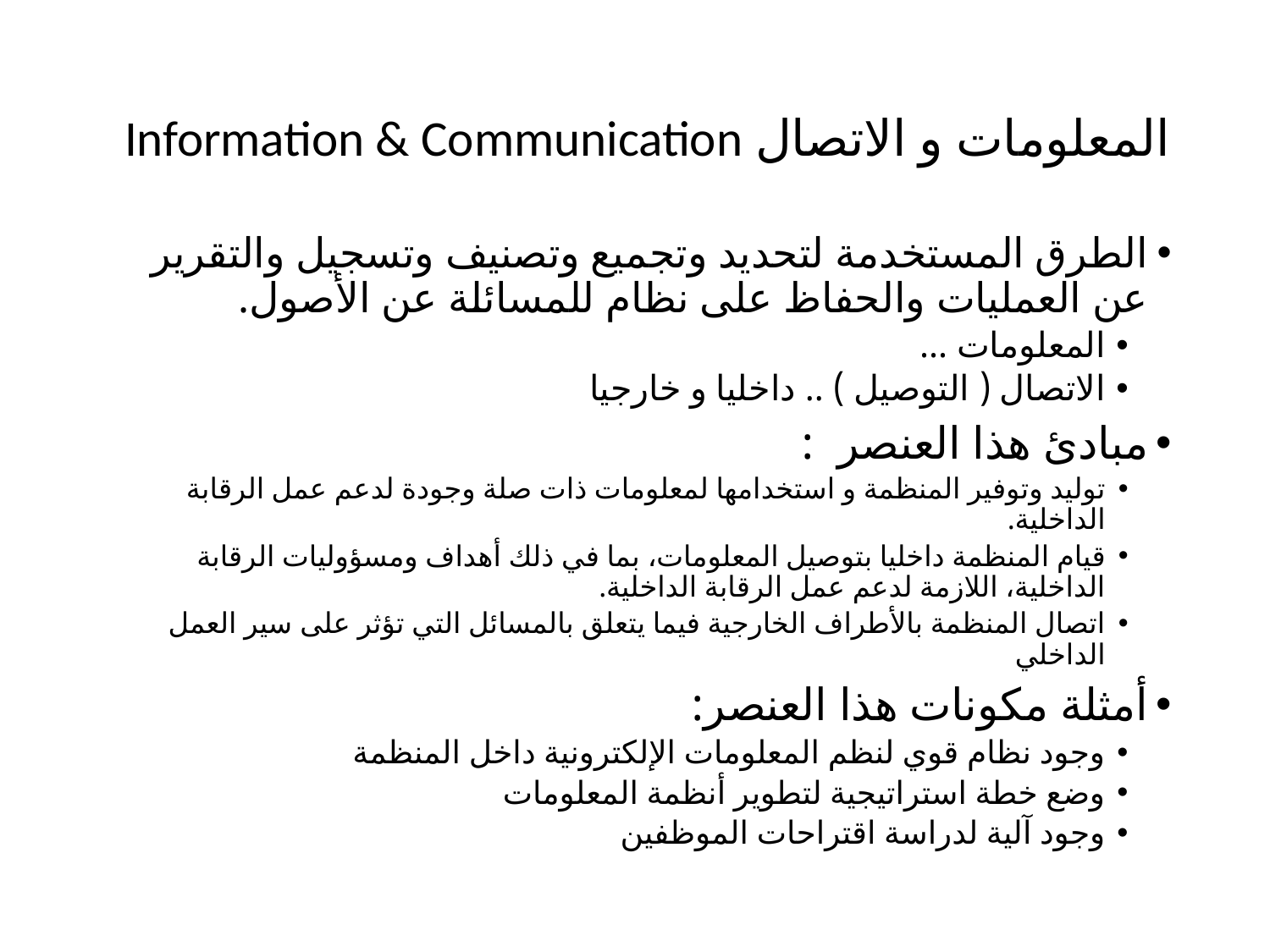

# المعلومات و الاتصال Information & Communication
الطرق المستخدمة لتحديد وتجميع وتصنيف وتسجيل والتقرير عن العمليات والحفاظ على نظام للمسائلة عن الأصول.
المعلومات ...
الاتصال ( التوصيل ) .. داخليا و خارجيا
مبادئ هذا العنصر  :
توليد وتوفير المنظمة و استخدامها لمعلومات ذات صلة وجودة لدعم عمل الرقابة الداخلية.
قيام المنظمة داخليا بتوصيل المعلومات، بما في ذلك أهداف ومسؤوليات الرقابة الداخلية، اللازمة لدعم عمل الرقابة الداخلية.
اتصال المنظمة بالأطراف الخارجية فيما يتعلق بالمسائل التي تؤثر على سير العمل الداخلي
أمثلة مكونات هذا العنصر:
وجود نظام قوي لنظم المعلومات الإلكترونية داخل المنظمة
وضع خطة استراتيجية لتطوير أنظمة المعلومات
وجود آلية لدراسة اقتراحات الموظفين